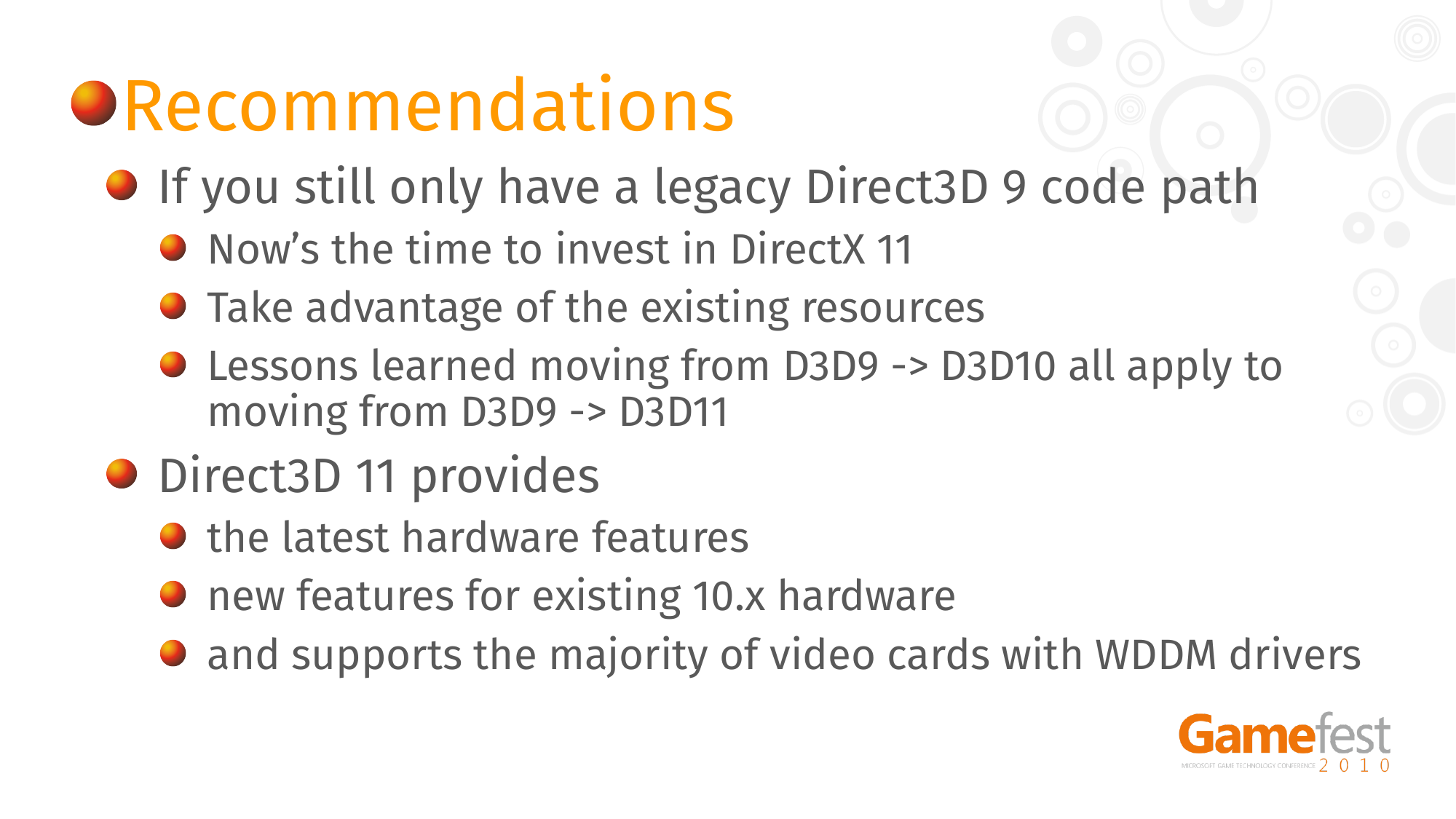

If you still only have a legacy Direct3D 9 code path
Now’s the time to invest in DirectX 11
Take advantage of the existing resources
Lessons learned moving from D3D9 -> D3D10 all apply to moving from D3D9 -> D3D11
Direct3D 11 provides
the latest hardware features
new features for existing 10.x hardware
and supports the majority of video cards with WDDM drivers
Recommendations